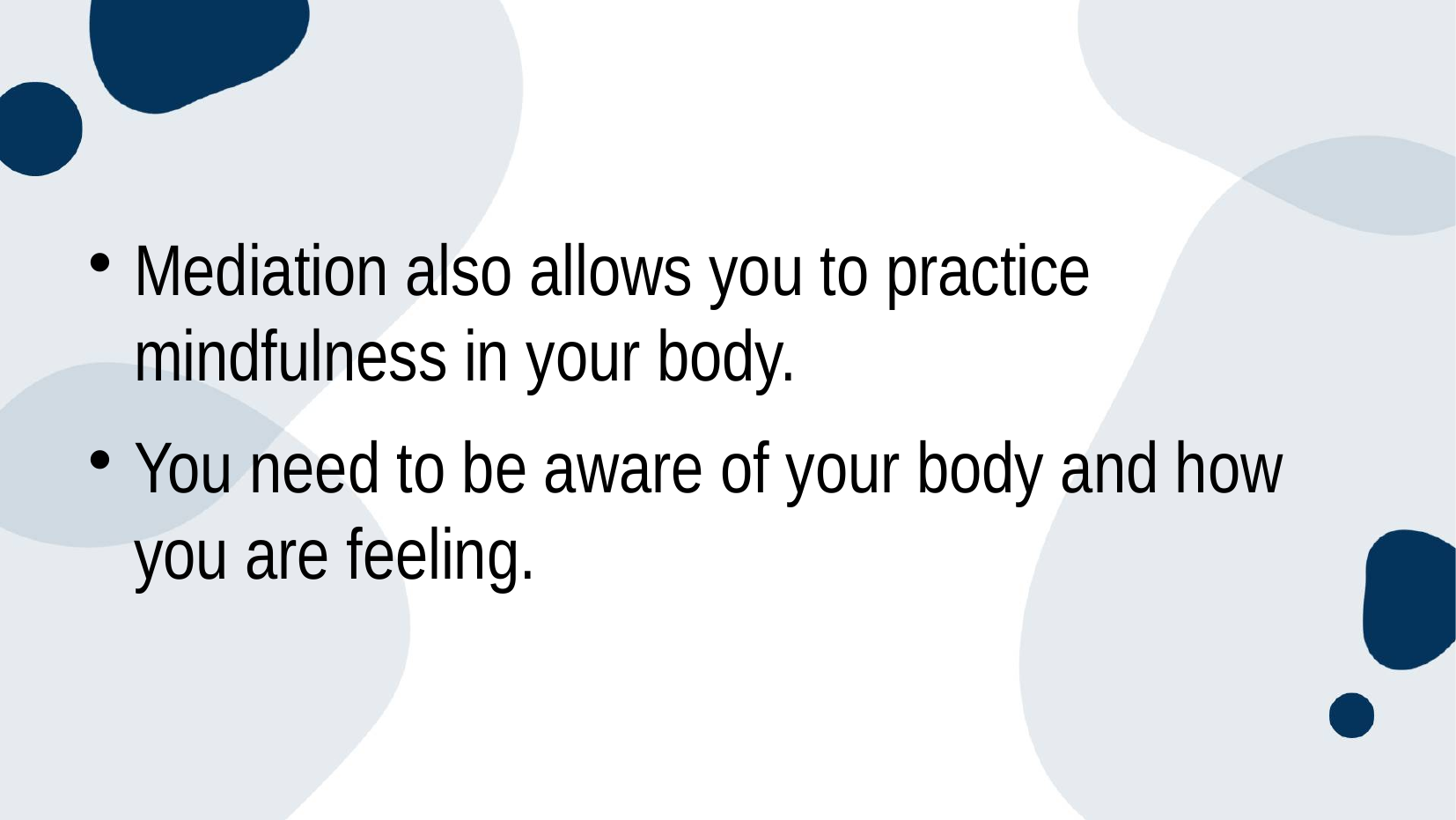

Mediation also allows you to practice mindfulness in your body.
You need to be aware of your body and how you are feeling.